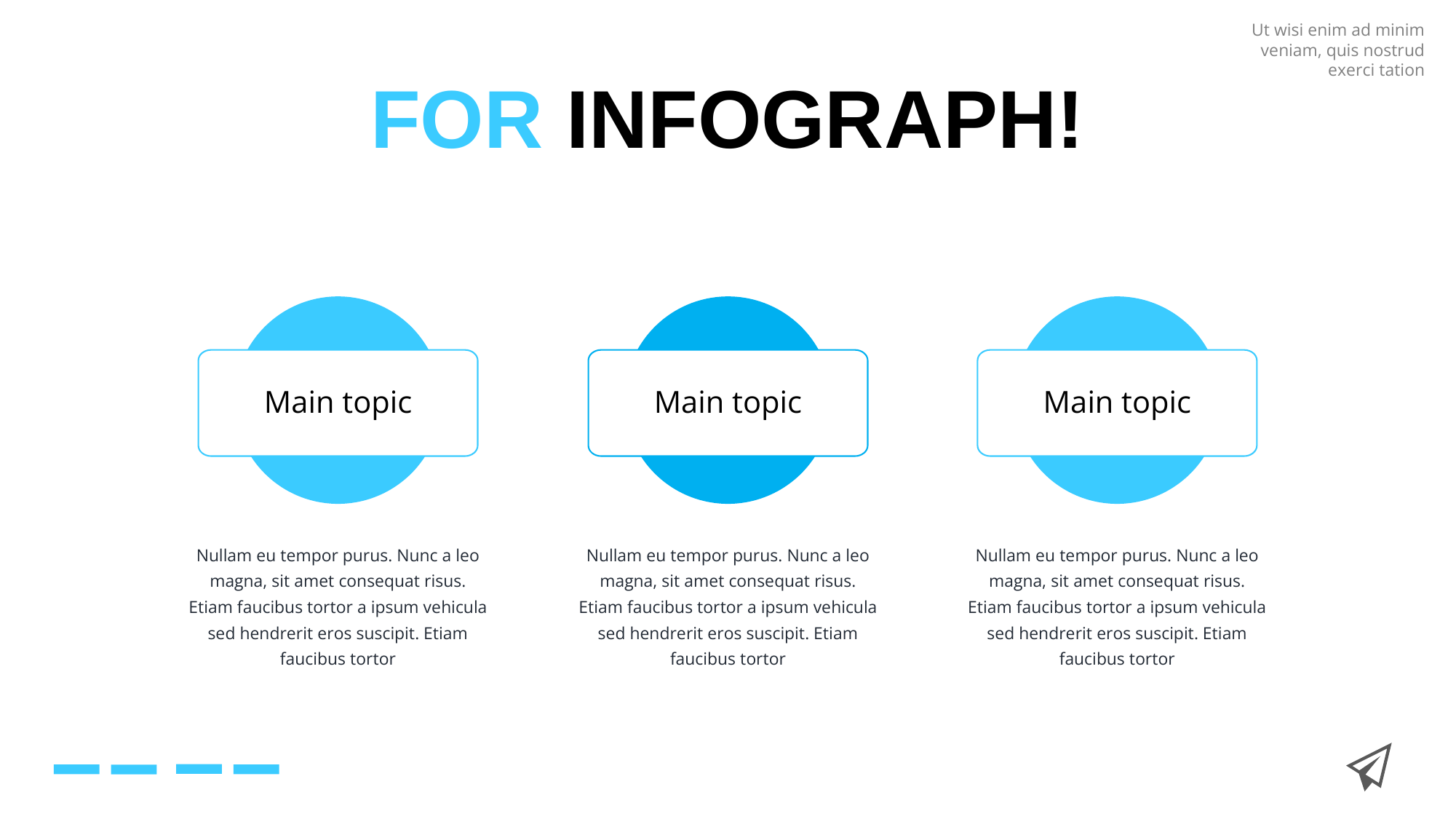

Ut wisi enim ad minim veniam, quis nostrud exerci tation
FOR INFOGRAPH!

Main topic
Main topic
Main topic
Nullam eu tempor purus. Nunc a leo magna, sit amet consequat risus. Etiam faucibus tortor a ipsum vehicula sed hendrerit eros suscipit. Etiam faucibus tortor
Nullam eu tempor purus. Nunc a leo magna, sit amet consequat risus. Etiam faucibus tortor a ipsum vehicula sed hendrerit eros suscipit. Etiam faucibus tortor
Nullam eu tempor purus. Nunc a leo magna, sit amet consequat risus. Etiam faucibus tortor a ipsum vehicula sed hendrerit eros suscipit. Etiam faucibus tortor